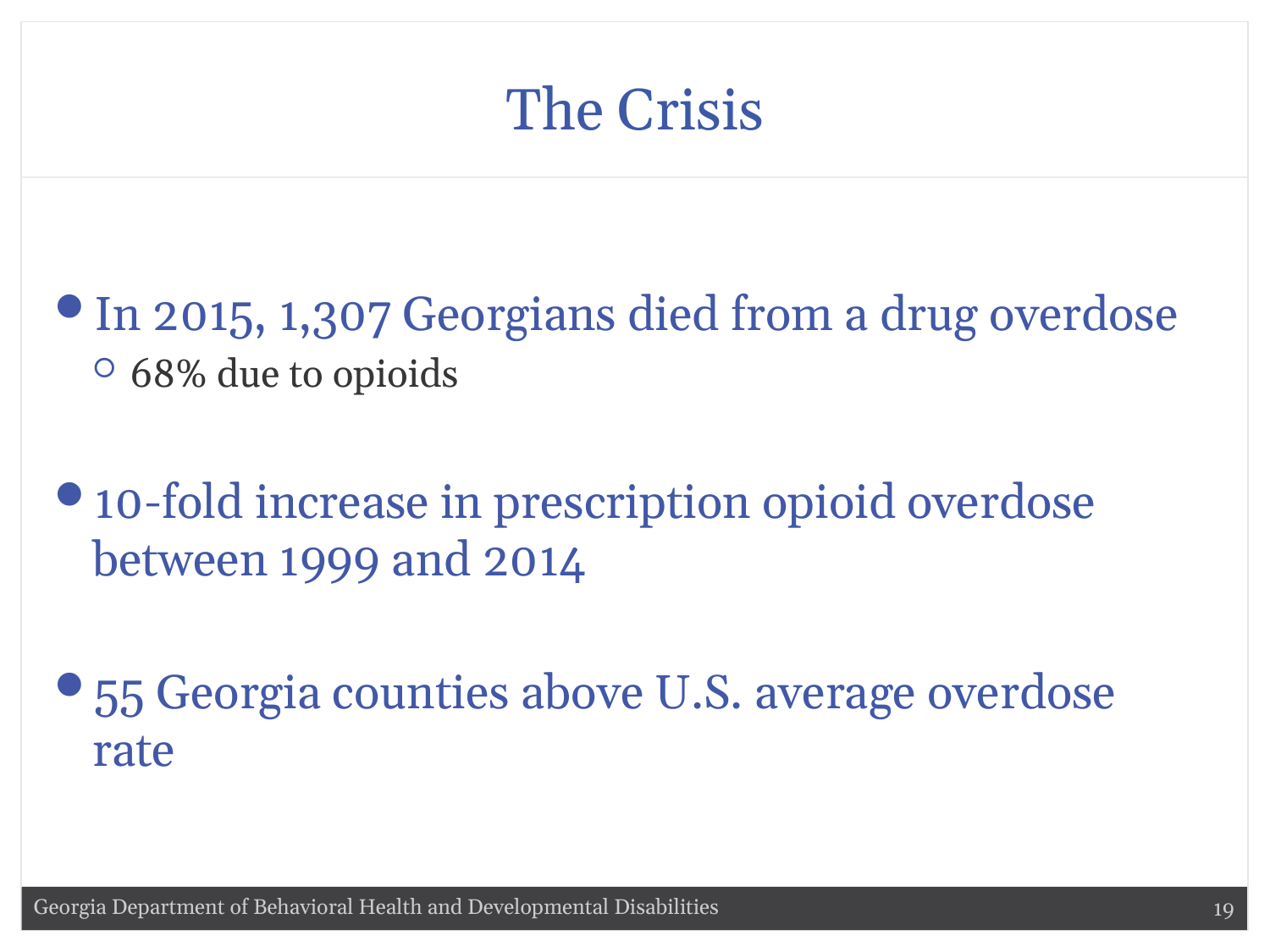

# The Crisis
In 2015, 1,307 Georgians died from a drug overdose
68% due to opioids

10-fold increase in prescription opioid overdose between 1999 and 2014

55 Georgia counties above U.S. average overdose rate